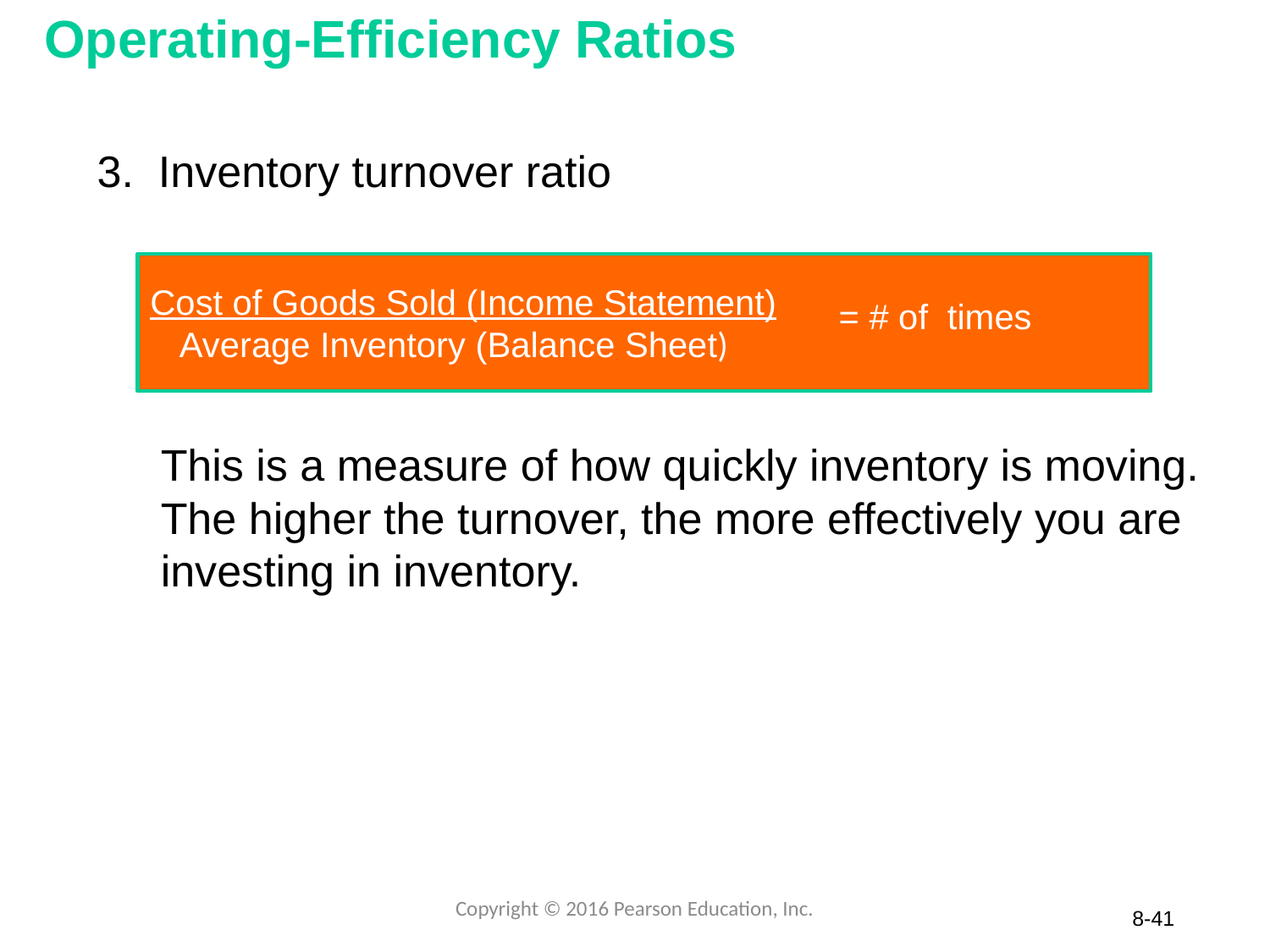

# Operating-Efficiency Ratios
3.  Inventory turnover ratio
= # of days
Cost of Goods Sold (Income Statement)
   Average Inventory (Balance Sheet)
= # of  times
This is a measure of how quickly inventory is moving. The higher the turnover, the more effectively you are investing in inventory.
= # of  times
Copyright © 2016 Pearson Education, Inc.